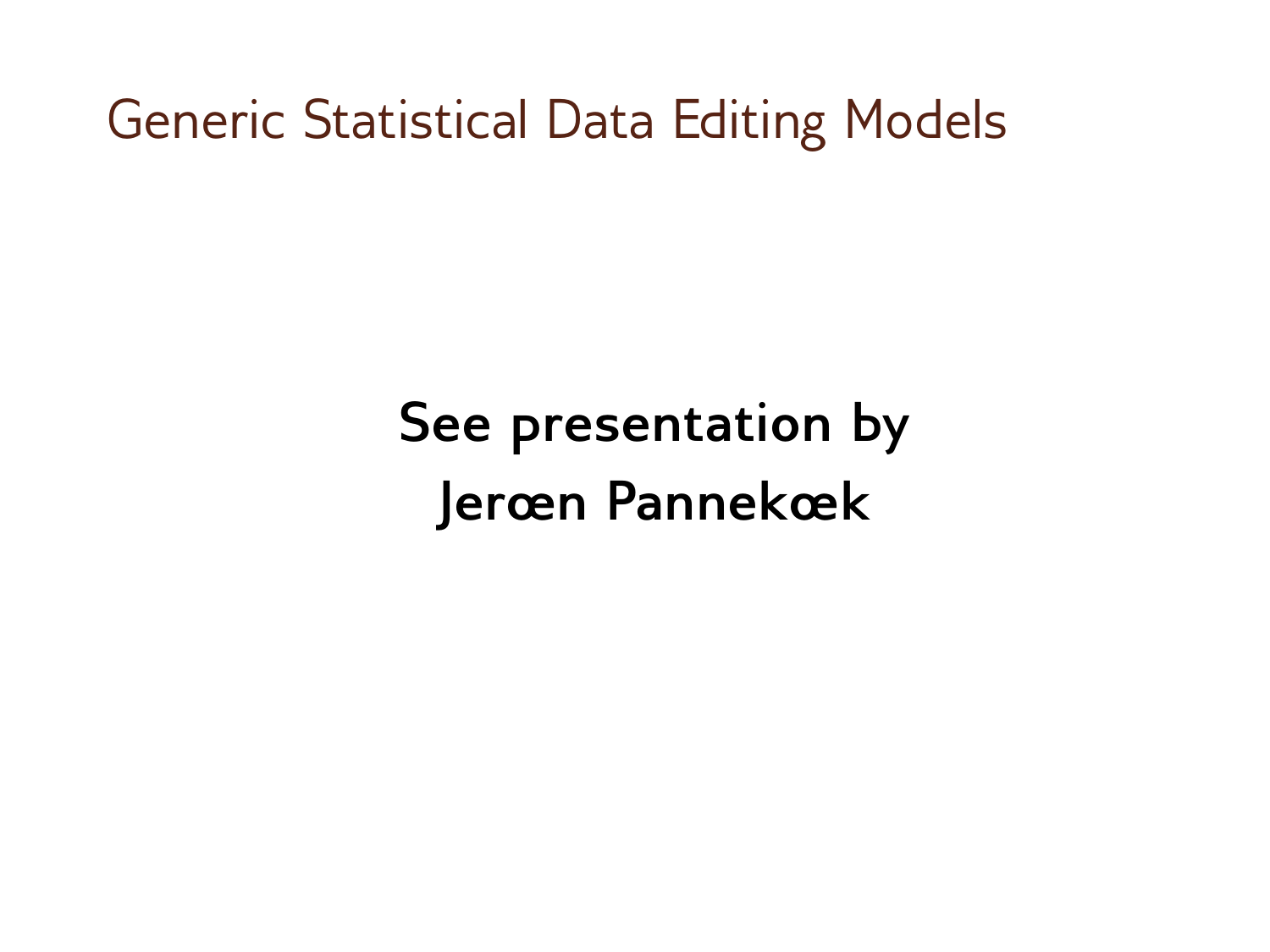

# Generic Statistical Data Editing Models

See presentation by
Jeroen Pannekoek